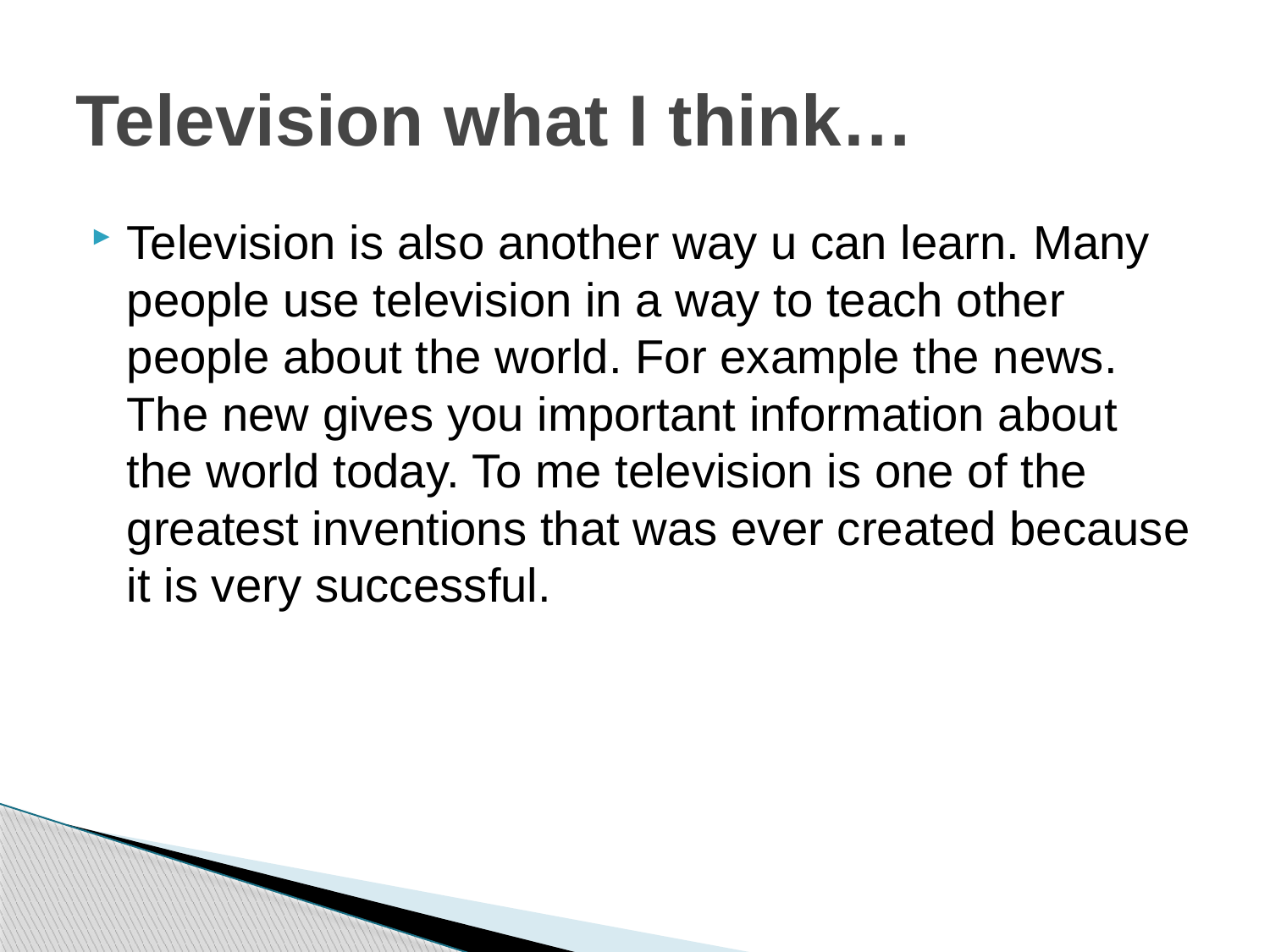

# Television what I think…
Television is also another way u can learn. Many people use television in a way to teach other people about the world. For example the news. The new gives you important information about the world today. To me television is one of the greatest inventions that was ever created because it is very successful.